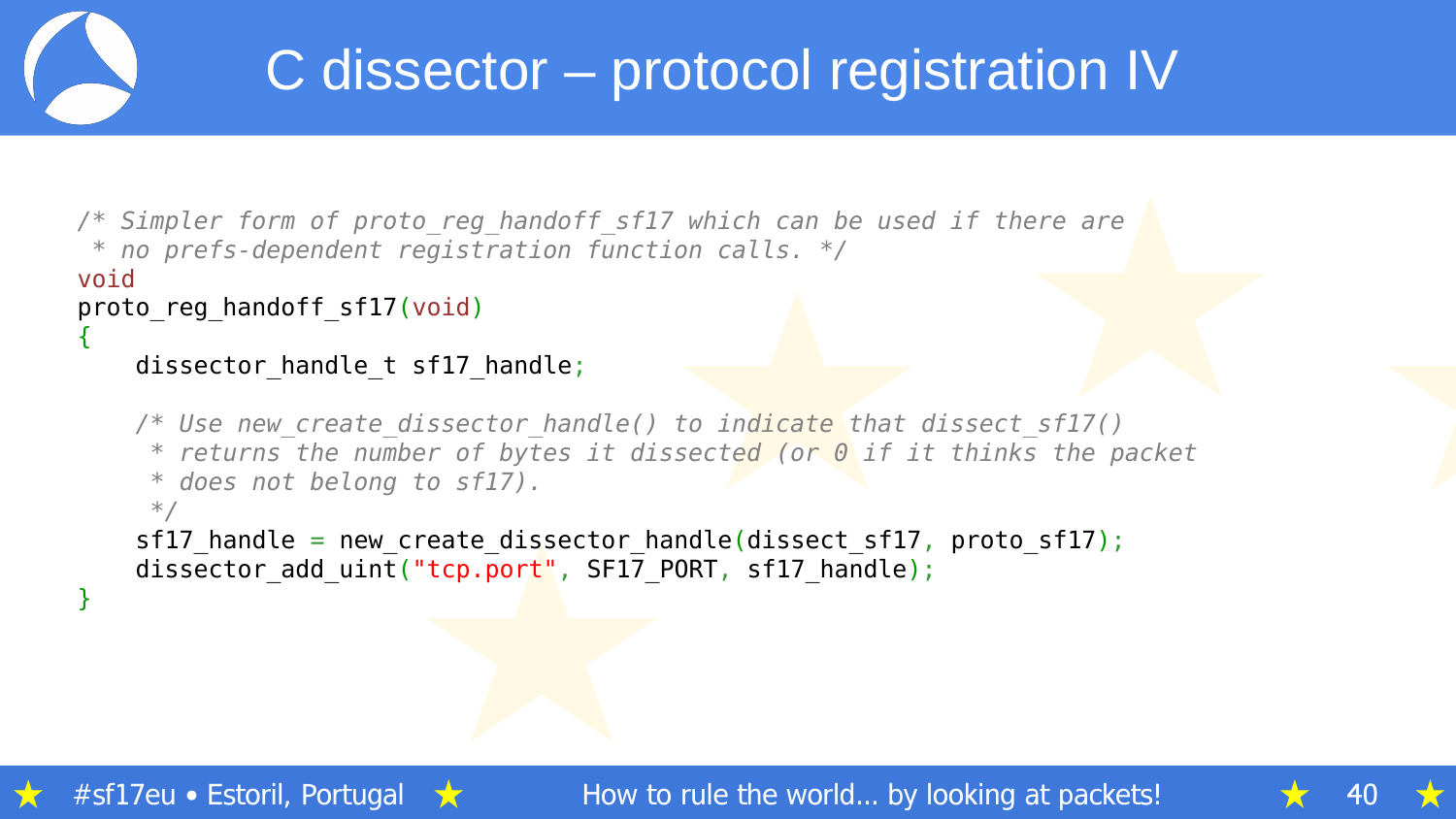

C dissector – protocol registration IV

/* Simpler form of proto_reg_handoff_sf17 which can be used if there are
 * no prefs-dependent registration function calls. */
void
proto_reg_handoff_sf17(void)
{
    dissector_handle_t sf17_handle;

    /* Use new_create_dissector_handle() to indicate that dissect_sf17()
     * returns the number of bytes it dissected (or 0 if it thinks the packet
     * does not belong to sf17).
     */
    sf17_handle = new_create_dissector_handle(dissect_sf17, proto_sf17);
    dissector_add_uint("tcp.port", SF17_PORT, sf17_handle);
}